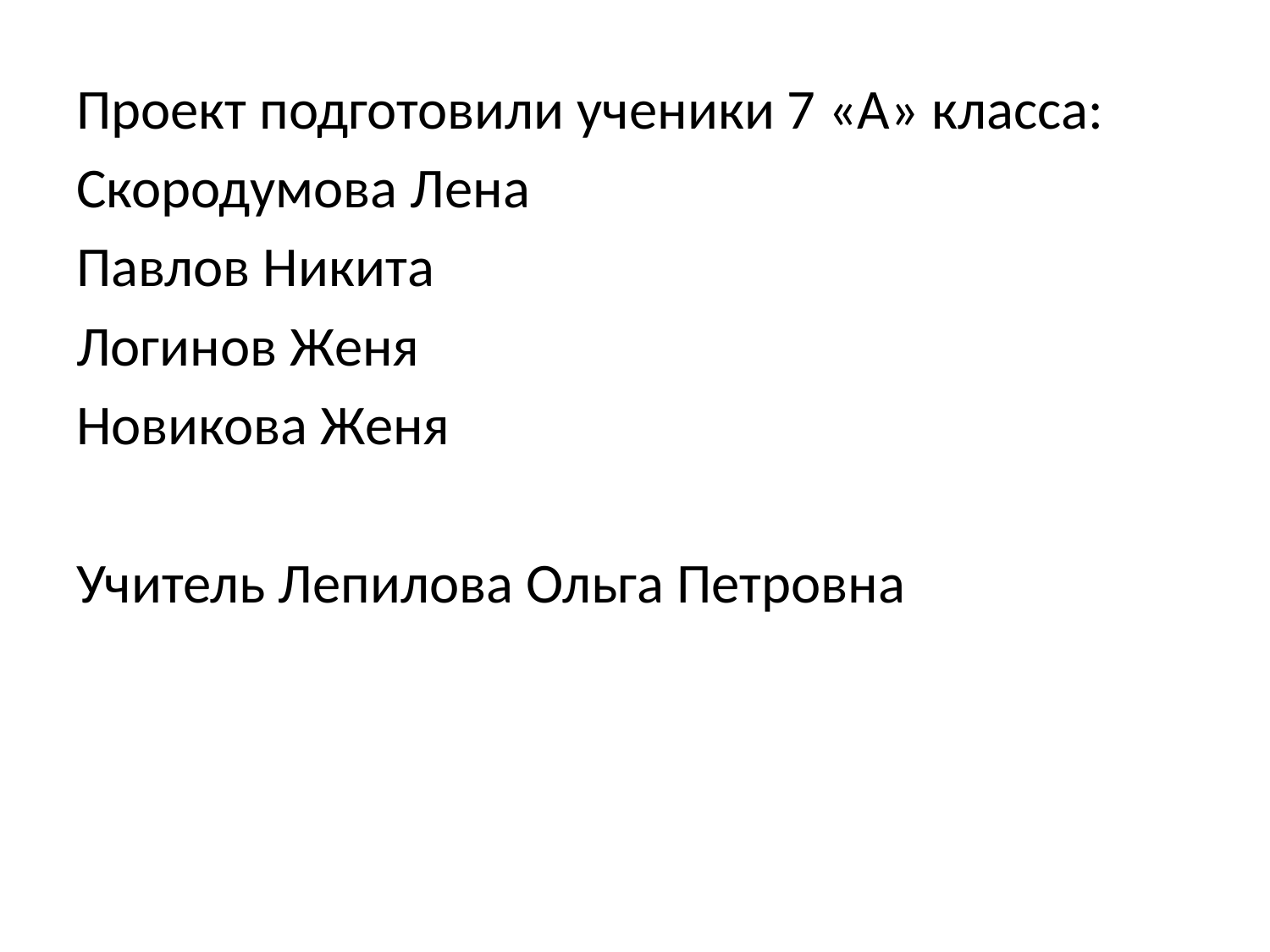

Проект подготовили ученики 7 «А» класса:
Скородумова Лена
Павлов Никита
Логинов Женя
Новикова Женя

Учитель Лепилова Ольга Петровна